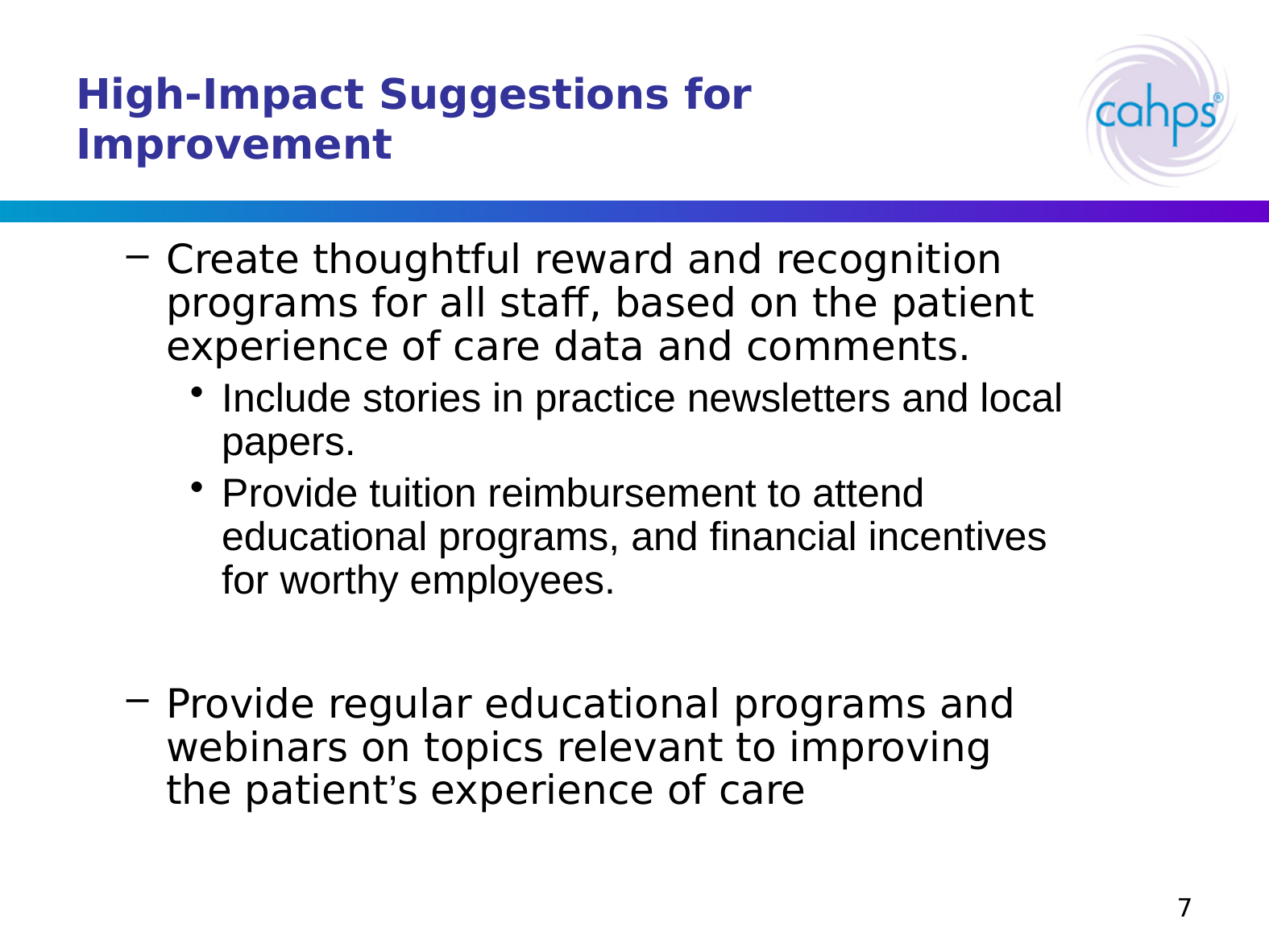

# High-Impact Suggestions for Improvement
Create thoughtful reward and recognition programs for all staff, based on the patient experience of care data and comments.
Include stories in practice newsletters and local papers.
Provide tuition reimbursement to attend educational programs, and financial incentives for worthy employees.

Provide regular educational programs and webinars on topics relevant to improving the patient’s experience of care

7